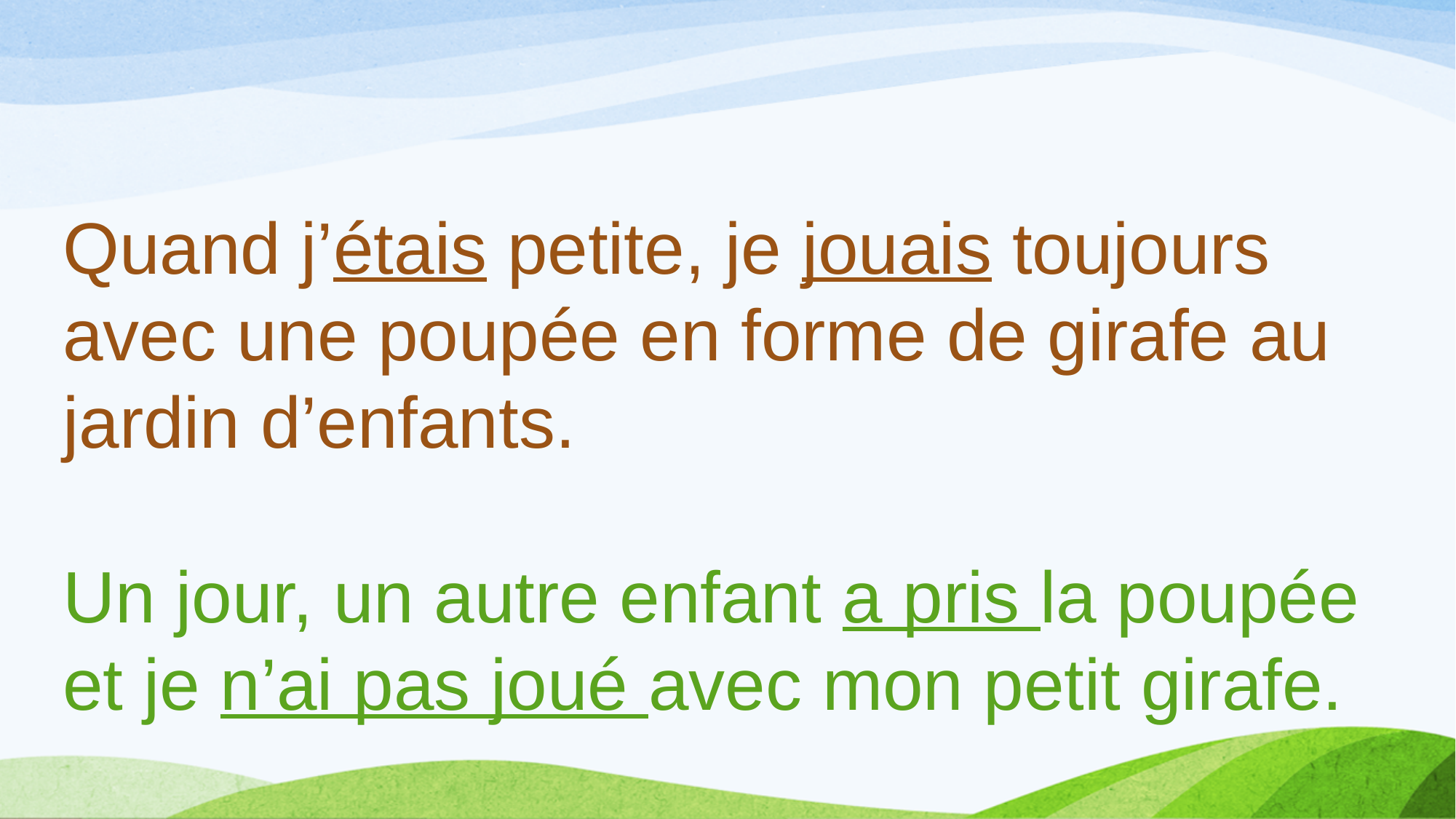

Quand j’étais petite, je jouais toujours avec une poupée en forme de girafe au jardin d’enfants.

Un jour, un autre enfant a pris la poupée et je n’ai pas joué avec mon petit girafe.